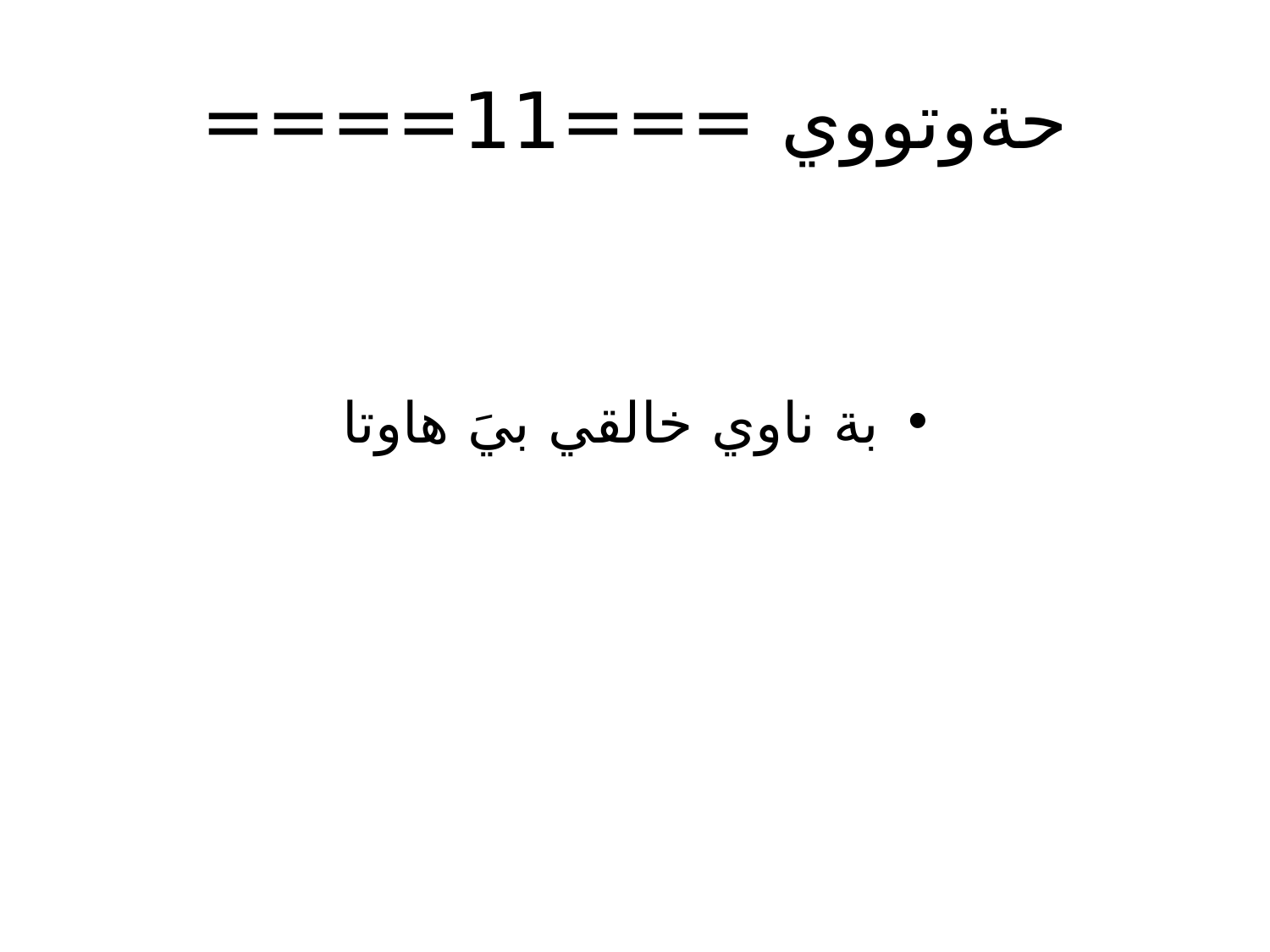

# حةوتووي ===11====

بة ناوي خالقي بيَ هاوتا